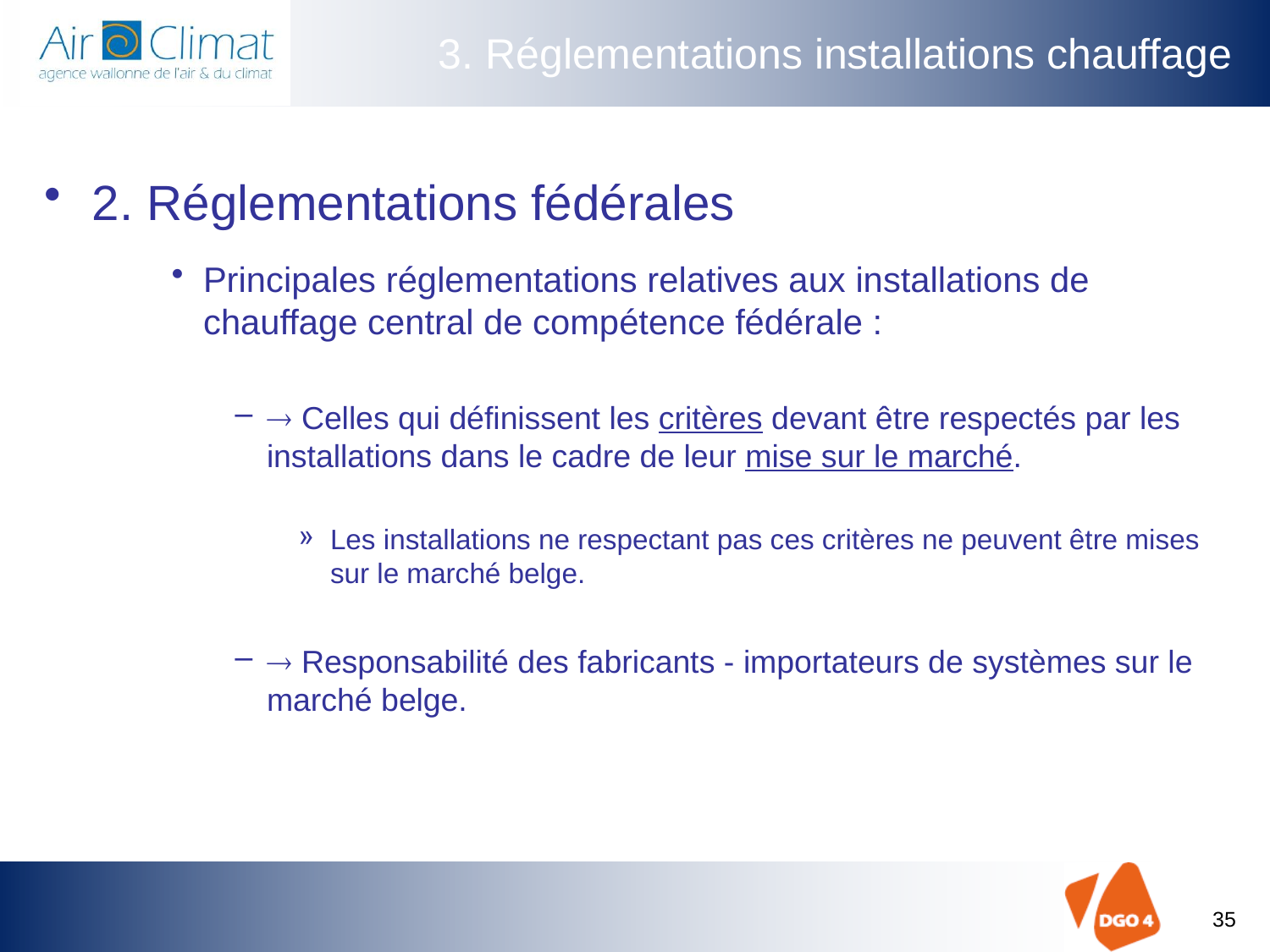

# 3. Réglementations installations chauffage

2. Réglementations fédérales

Principales réglementations relatives aux installations de chauffage central de compétence fédérale :

→ Celles qui définissent les critères devant être respectés par les installations dans le cadre de leur mise sur le marché.

Les installations ne respectant pas ces critères ne peuvent être mises sur le marché belge.

→ Responsabilité des fabricants - importateurs de systèmes sur le marché belge.

35